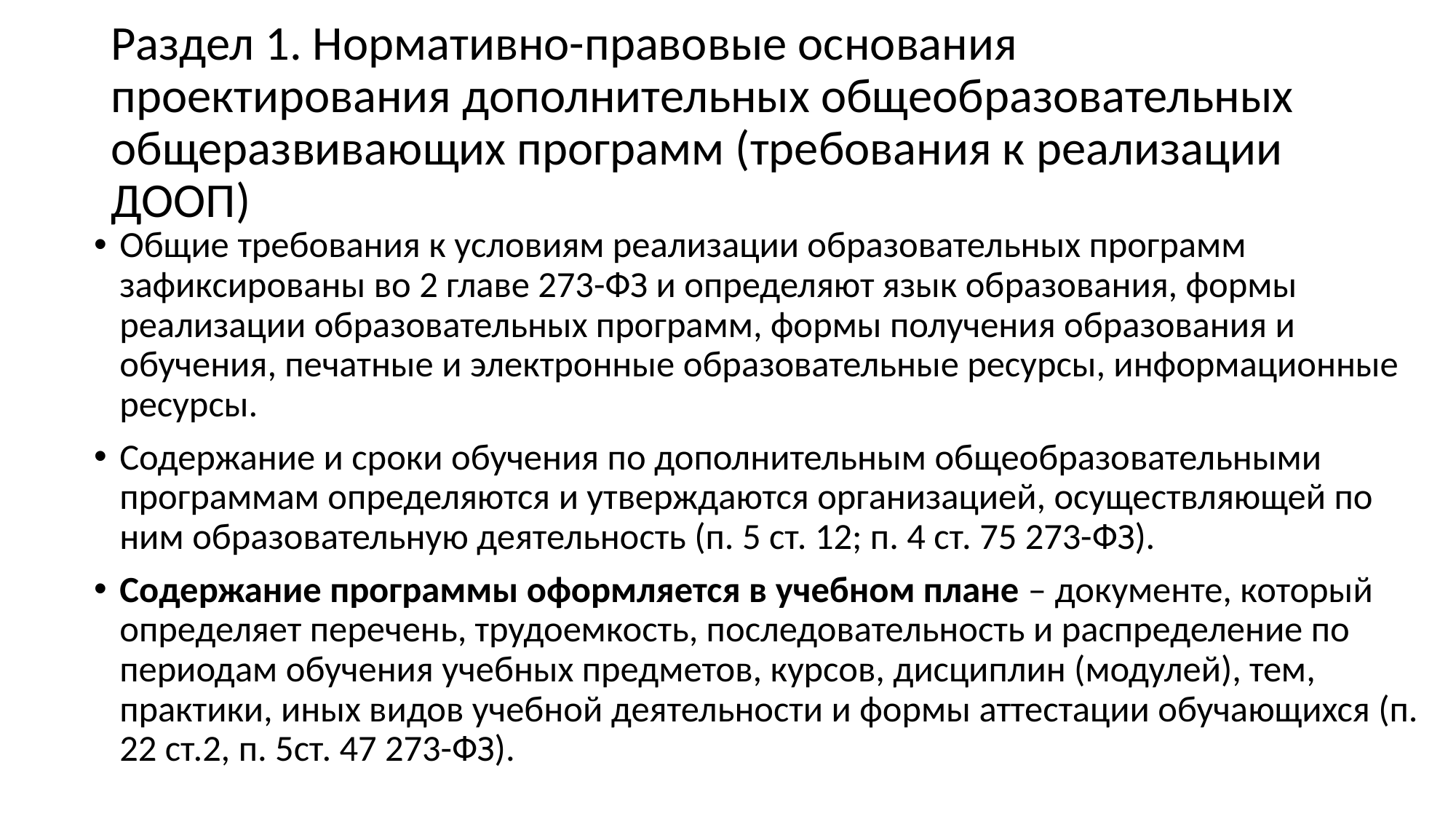

# Раздел 1. Нормативно-правовые основания проектирования дополнительных общеобразовательных общеразвивающих программ (требования к реализации ДООП)
Общие требования к условиям реализации образовательных программ зафиксированы во 2 главе 273-ФЗ и определяют язык образования, формы реализации образовательных программ, формы получения образования и обучения, печатные и электронные образовательные ресурсы, информационные ресурсы.
Содержание и сроки обучения по дополнительным общеобразовательными программам определяются и утверждаются организацией, осуществляющей по ним образовательную деятельность (п. 5 ст. 12; п. 4 ст. 75 273-ФЗ).
Содержание программы оформляется в учебном плане – документе, который определяет перечень, трудоемкость, последовательность и распределение по периодам обучения учебных предметов, курсов, дисциплин (модулей), тем, практики, иных видов учебной деятельности и формы аттестации обучающихся (п. 22 ст.2, п. 5ст. 47 273-ФЗ).